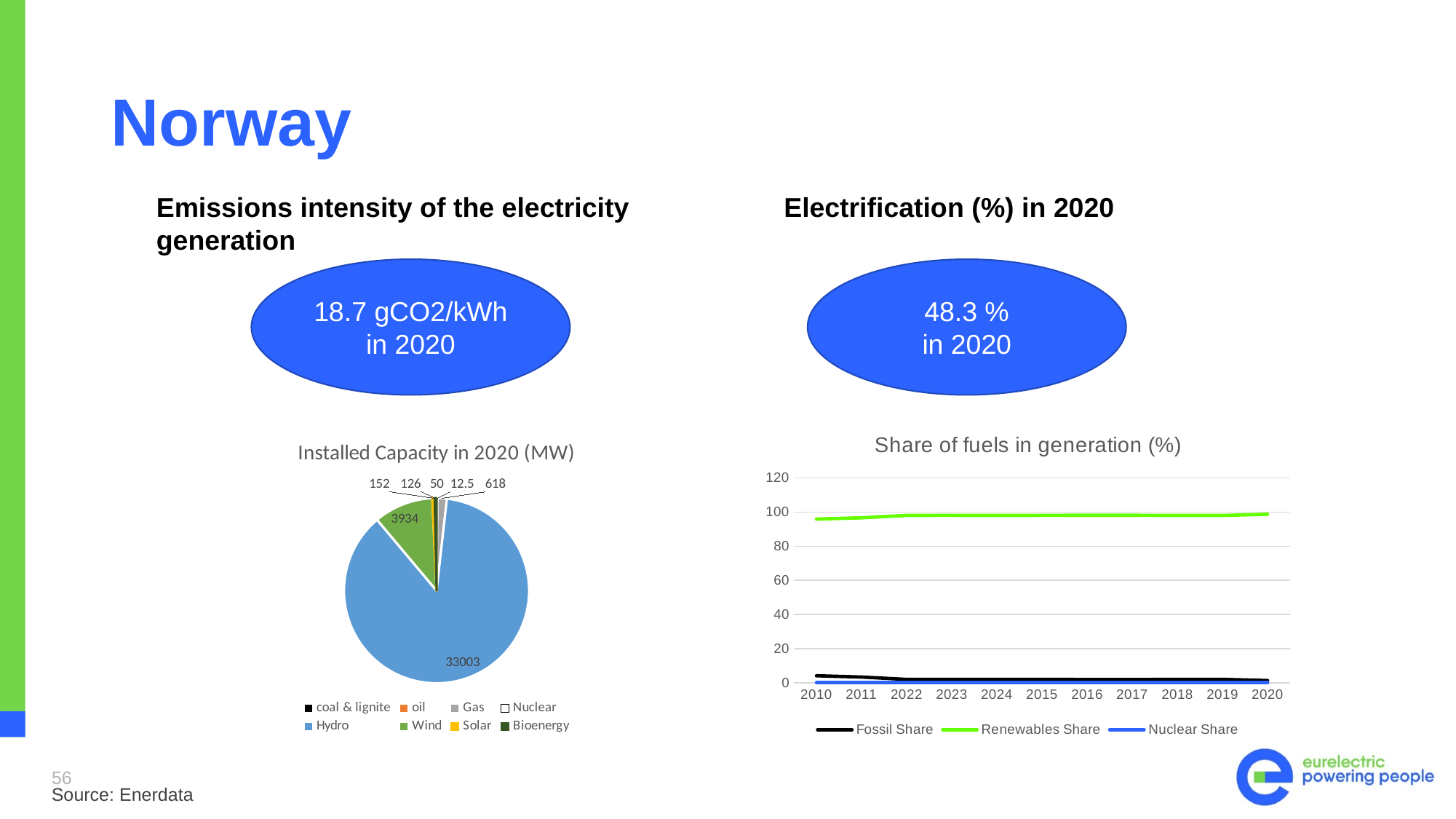

# Norway
Emissions intensity of the electricity generation
Electrification (%) in 2020
48.3 %
in 2020
18.7 gCO2/kWh
in 2020

### Chart: Share of fuels in generation (%)

| Category | Fossil Share | Renewables Share | Nuclear Share |
|---|---|---|---|
| 2010 | 4.074 | 95.881 | 0.0 |
| 2011 | 3.313 | 96.642 | 0.0 |
| 2022 | 1.917 | 98.051 | 0.0 |
| 2023 | 1.9700000000000002 | 98.062 | 0.0 |
| 2024 | 1.971 | 97.994 | 0.0 |
| 2015 | 1.921 | 98.07399999999998 | 0.0 |
| 2016 | 1.868 | 98.114 | 0.0 |
| 2017 | 1.8339999999999999 | 98.12800000000001 | 0.0 |
| 2018 | 1.971 | 97.99799999999999 | 0.0 |
| 2019 | 1.94 | 98.017 | 0.0 |
| 2020 | 1.2819999999999998 | 98.699 | 0.0 |

### Chart: Installed Capacity in 2020 (MW)

| Category |  |
|---|---|
| coal & lignite | 50.0 |
| oil | 12.5 |
| Gas | 618.0 |
| Nuclear | 0.0 |
| Hydro | 33003.0 |
| Wind | 3934.0 |
| Solar | 152.0 |
| Bioenergy | 126.0 |
56
Source: Enerdata